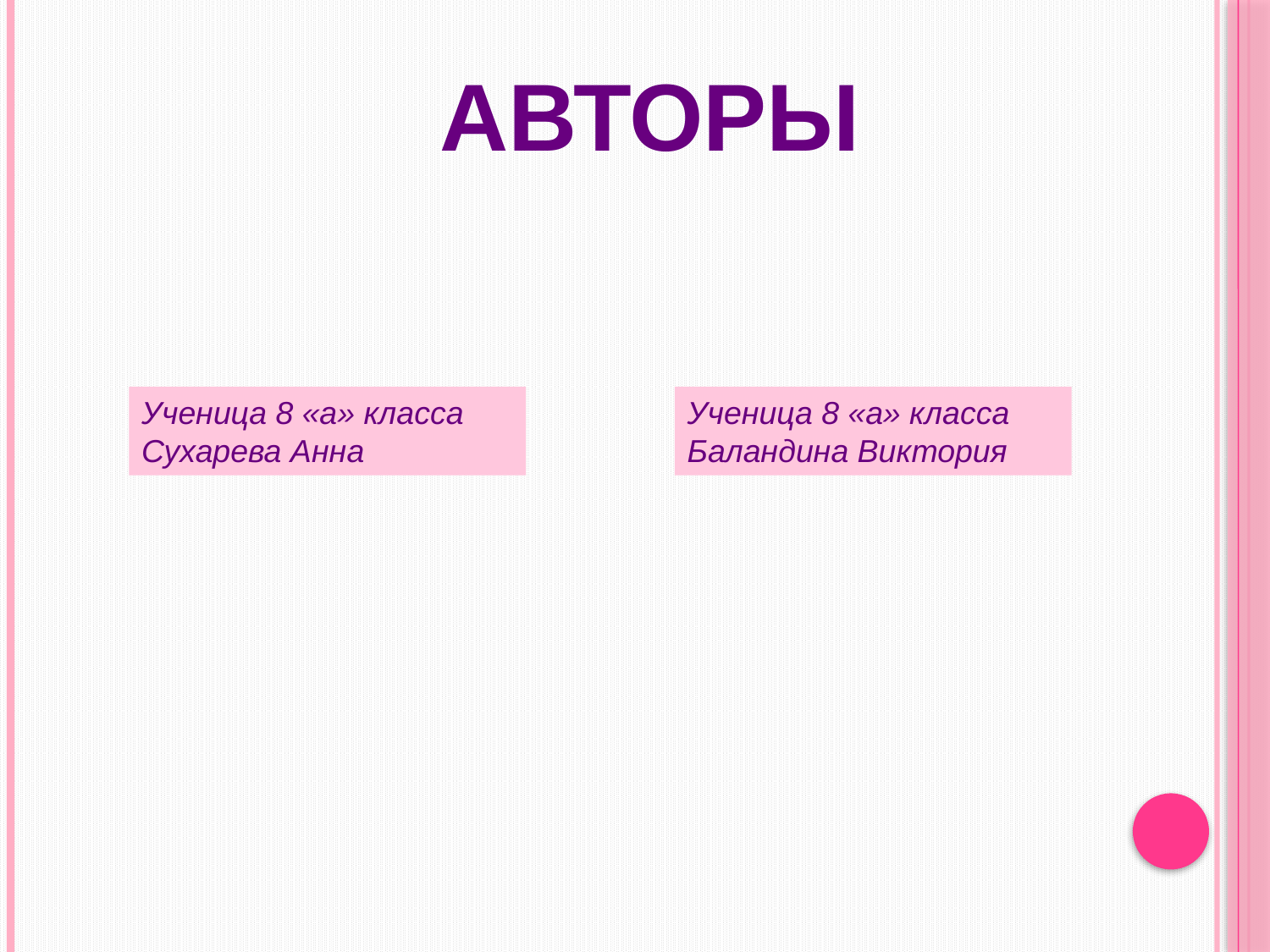

Авторы
Ученица 8 «а» класса
Сухарева Анна
Ученица 8 «а» класса
Баландина Виктория